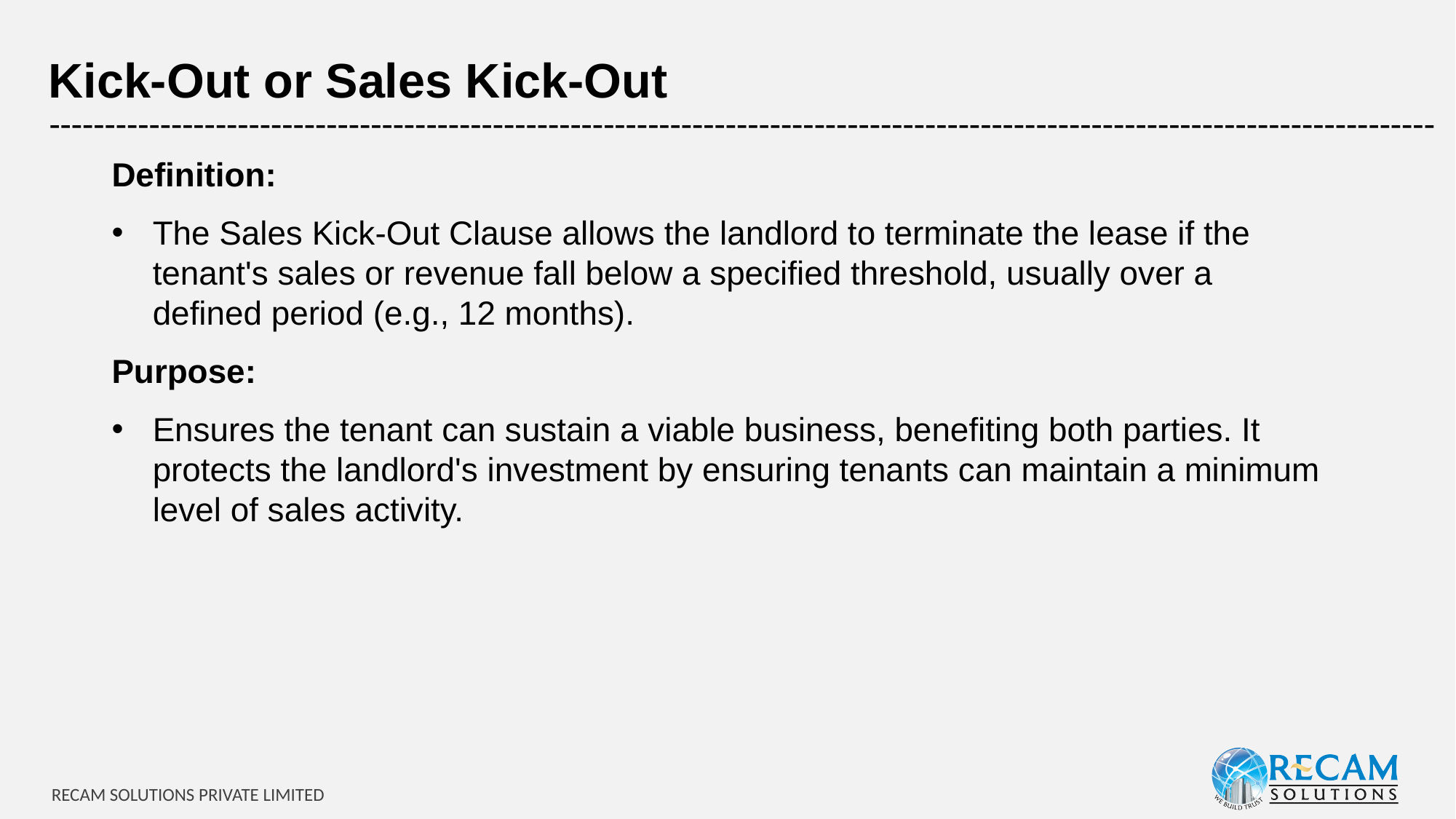

Kick-Out or Sales Kick-Out
-----------------------------------------------------------------------------------------------------------------------------
Definition:
The Sales Kick-Out Clause allows the landlord to terminate the lease if the tenant's sales or revenue fall below a specified threshold, usually over a defined period (e.g., 12 months).
Purpose:
Ensures the tenant can sustain a viable business, benefiting both parties. It protects the landlord's investment by ensuring tenants can maintain a minimum level of sales activity.
RECAM SOLUTIONS PRIVATE LIMITED